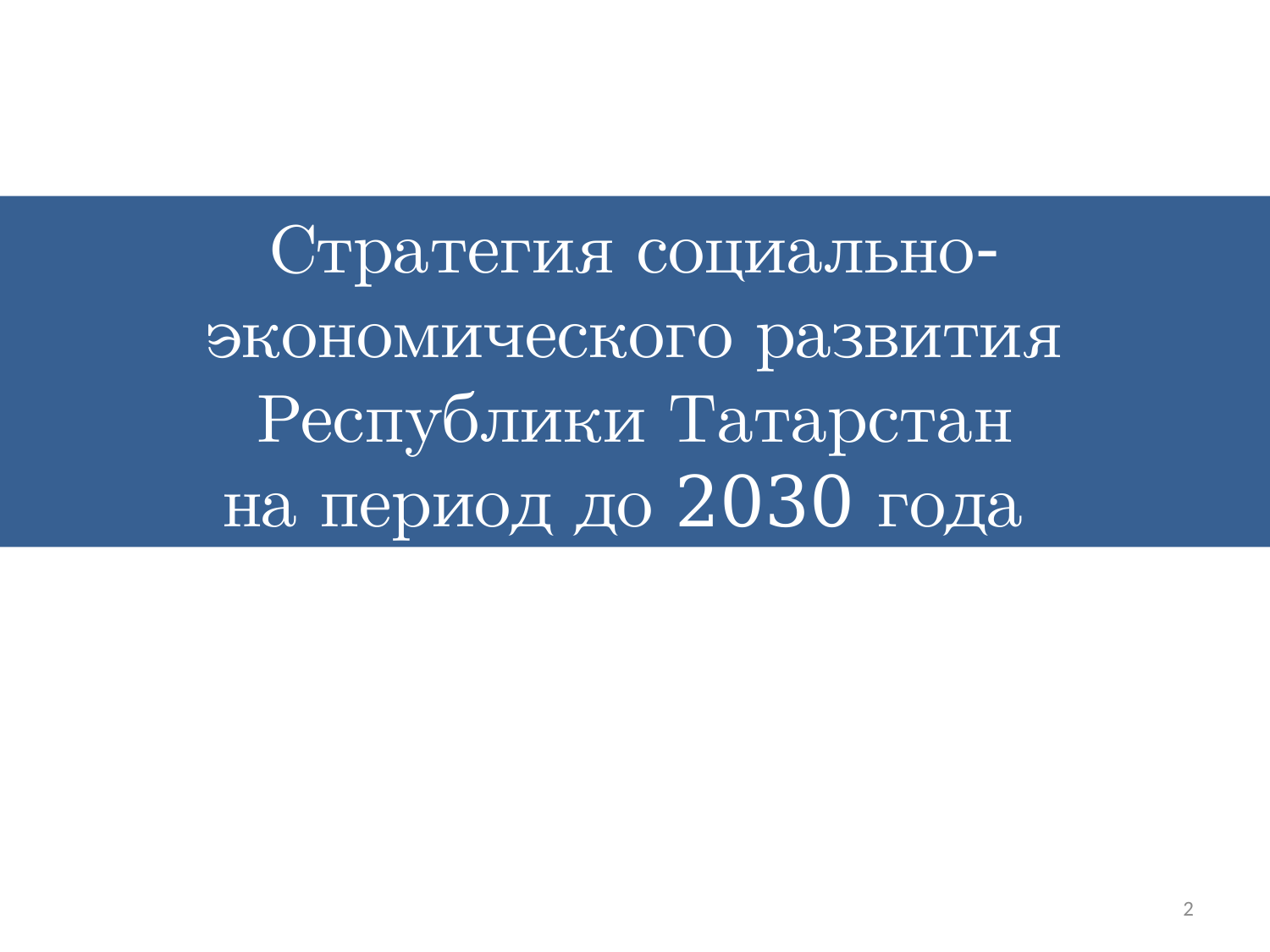

Стратегия социально-экономического развития Республики Татарстан
на период до 2030 года
2